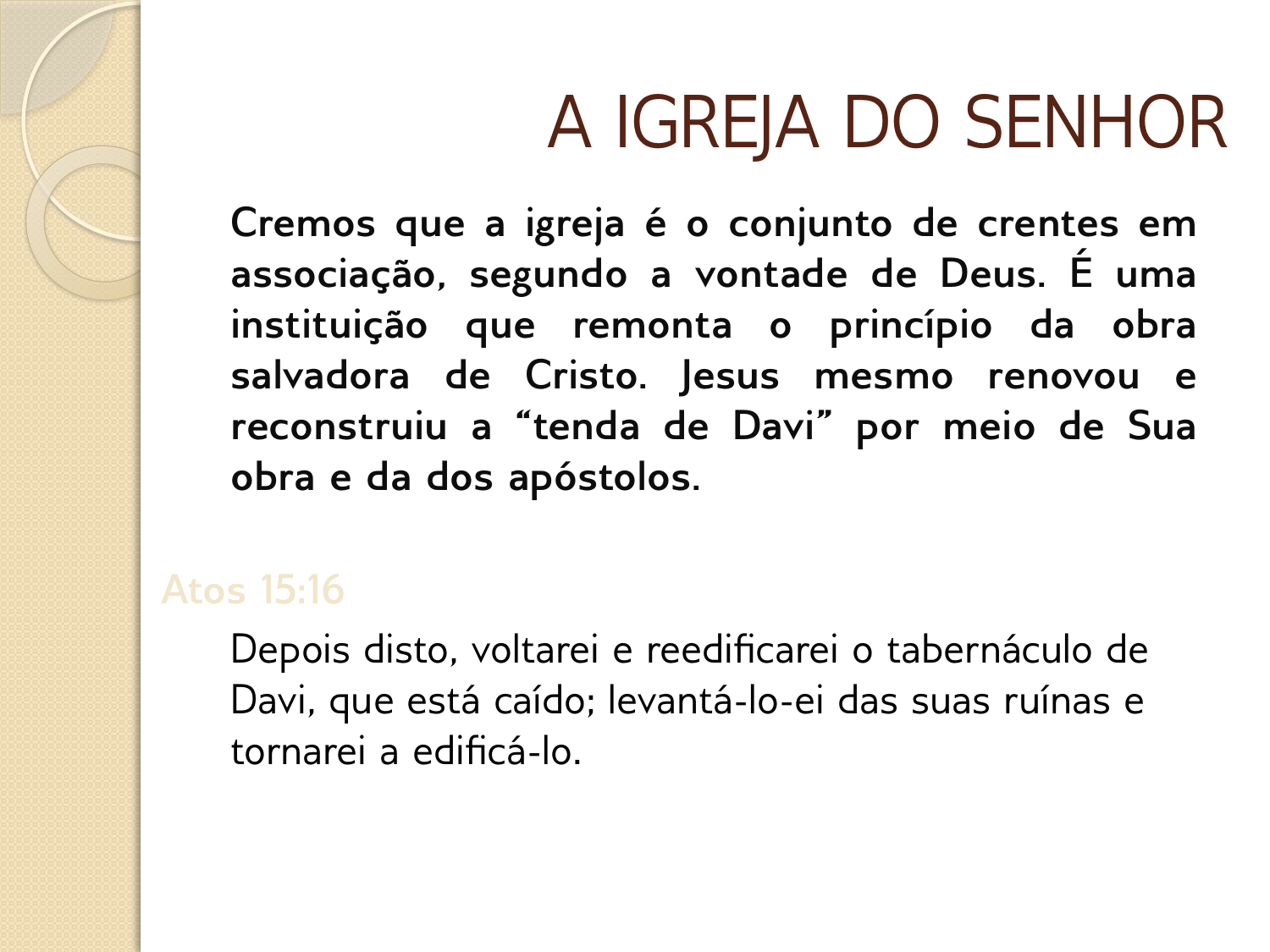

# A IGREJA DO SENHOR
Cremos que a igreja é o conjunto de crentes em associação, segundo a vontade de Deus. É uma instituição que remonta o princípio da obra salvadora de Cristo. Jesus mesmo renovou e reconstruiu a “tenda de Davi” por meio de Sua obra e da dos apóstolos.
Atos 15:16
Depois disto, voltarei e reedificarei o tabernáculo de Davi, que está caído; levantá-lo-ei das suas ruínas e tornarei a edificá-lo.